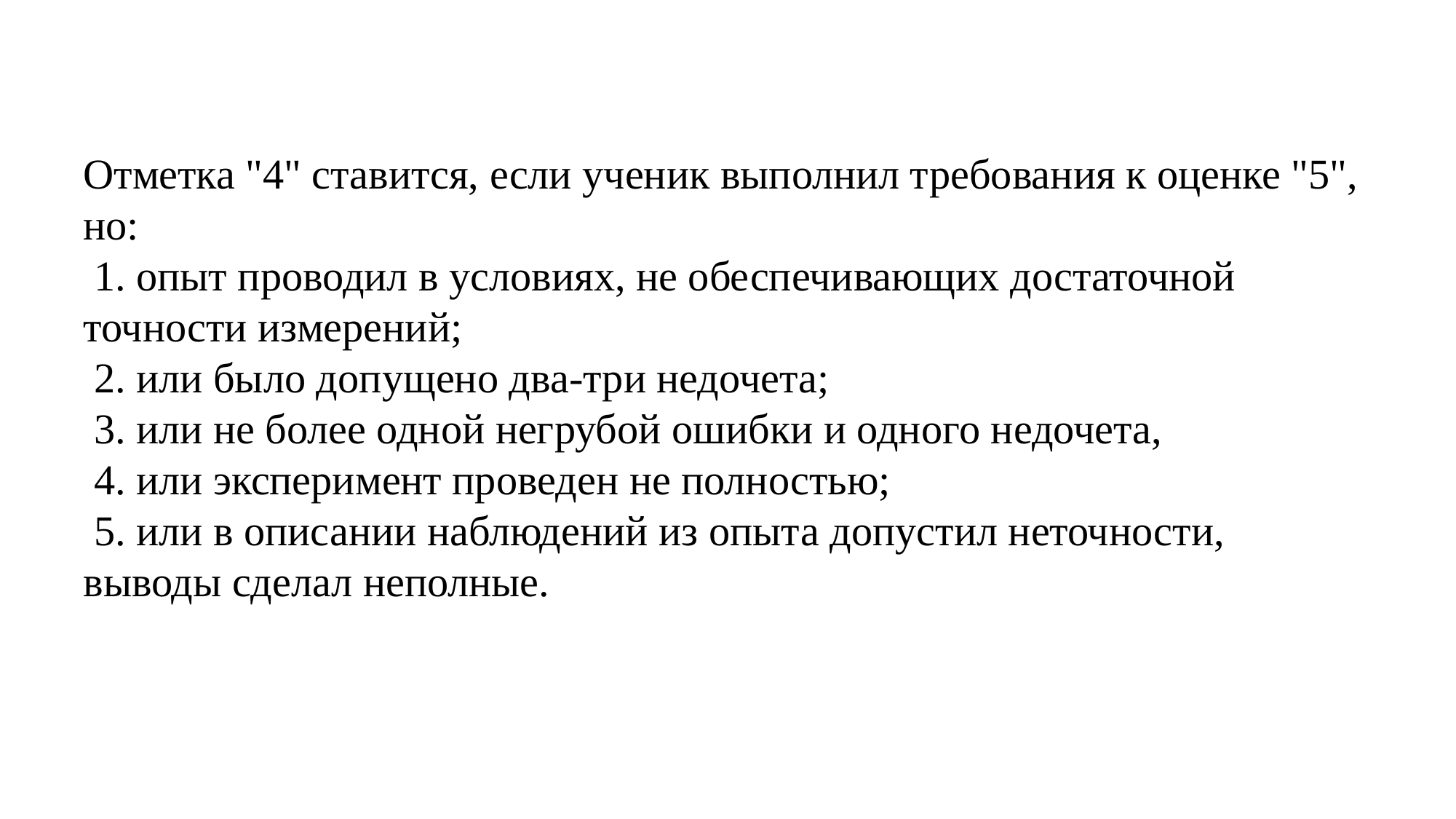

#
Отметка "4" ставится, если ученик выполнил требования к оценке "5", но:
 1. опыт проводил в условиях, не обеспечивающих достаточной точности измерений;
 2. или было допущено два-три недочета;
 3. или не более одной негрубой ошибки и одного недочета,
 4. или эксперимент проведен не полностью;
 5. или в описании наблюдений из опыта допустил неточности, выводы сделал неполные.